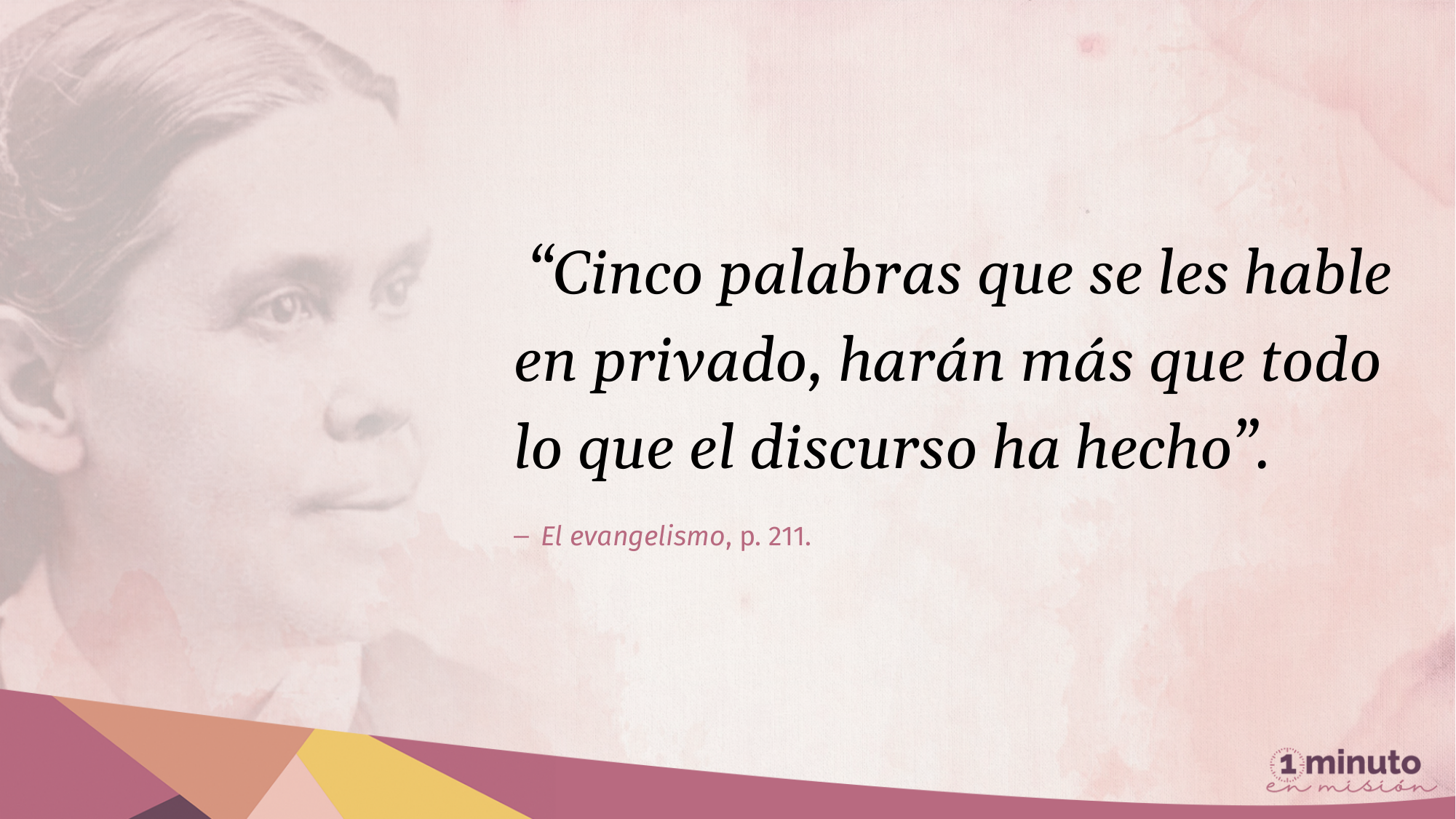

“Cinco palabras que se les hable en privado, harán más que todo lo que el discurso ha hecho”.
El evangelismo, p. 211.